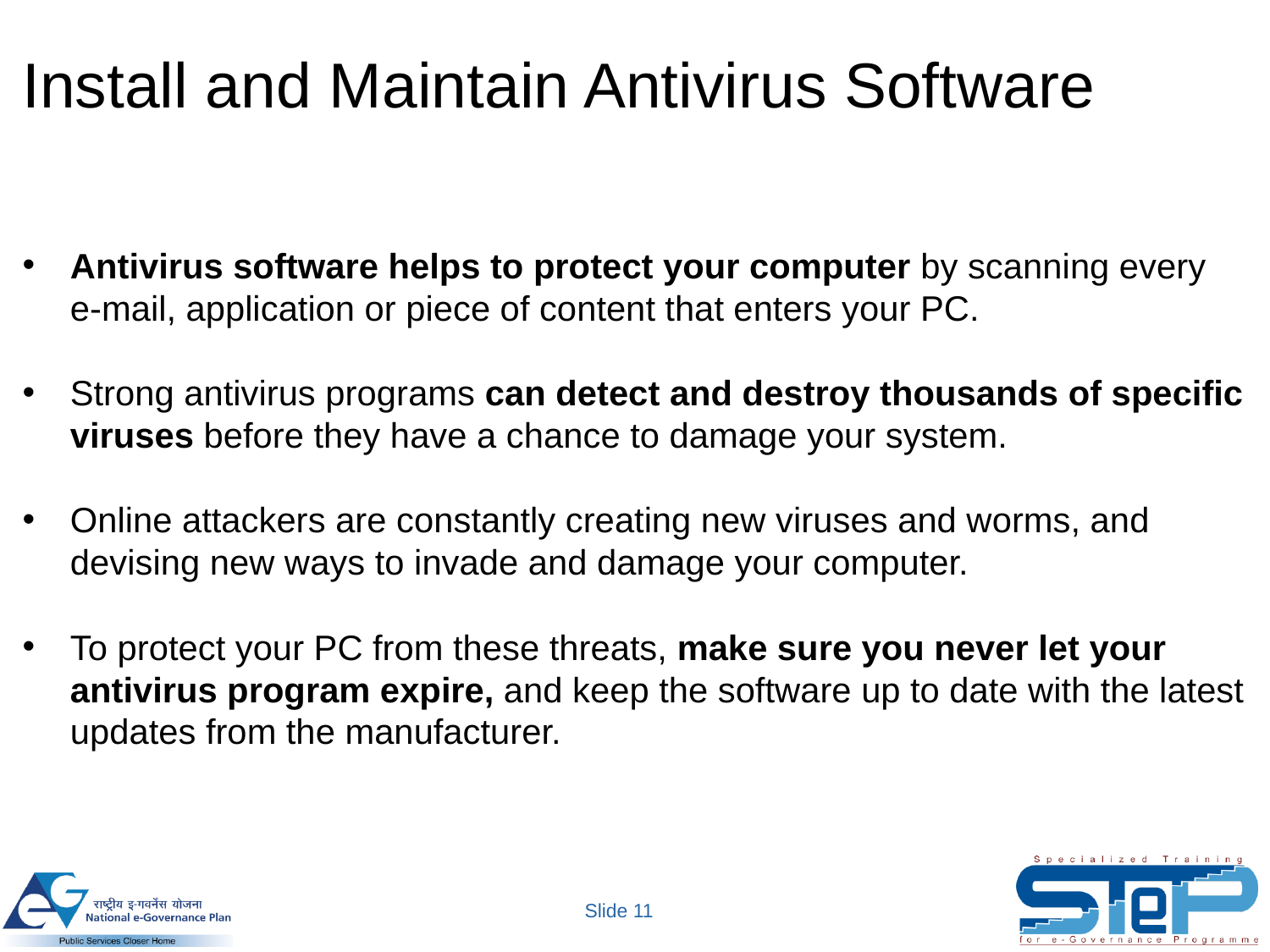

Install and Maintain Antivirus Software
Antivirus software helps to protect your computer by scanning every e-mail, application or piece of content that enters your PC.

Strong antivirus programs can detect and destroy thousands of specific viruses before they have a chance to damage your system.

Online attackers are constantly creating new viruses and worms, and devising new ways to invade and damage your computer.

To protect your PC from these threats, make sure you never let your antivirus program expire, and keep the software up to date with the latest updates from the manufacturer.